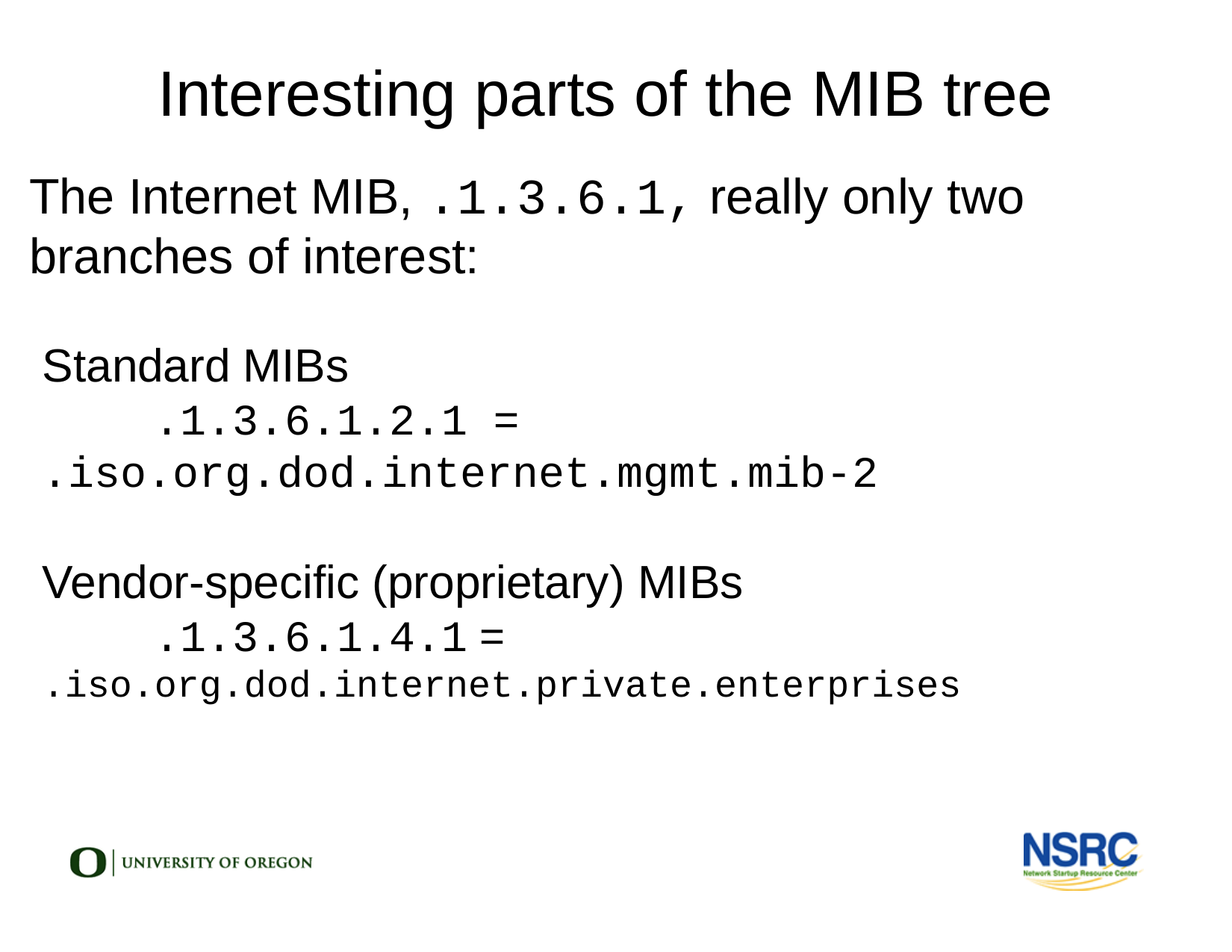

Interesting parts of the MIB tree
The Internet MIB, .1.3.6.1, really only two branches of interest:
Standard MIBs
	.1.3.6.1.2.1 = 	.iso.org.dod.internet.mgmt.mib-2
Vendor-specific (proprietary) MIBs
	.1.3.6.1.4.1 = 	.iso.org.dod.internet.private.enterprises